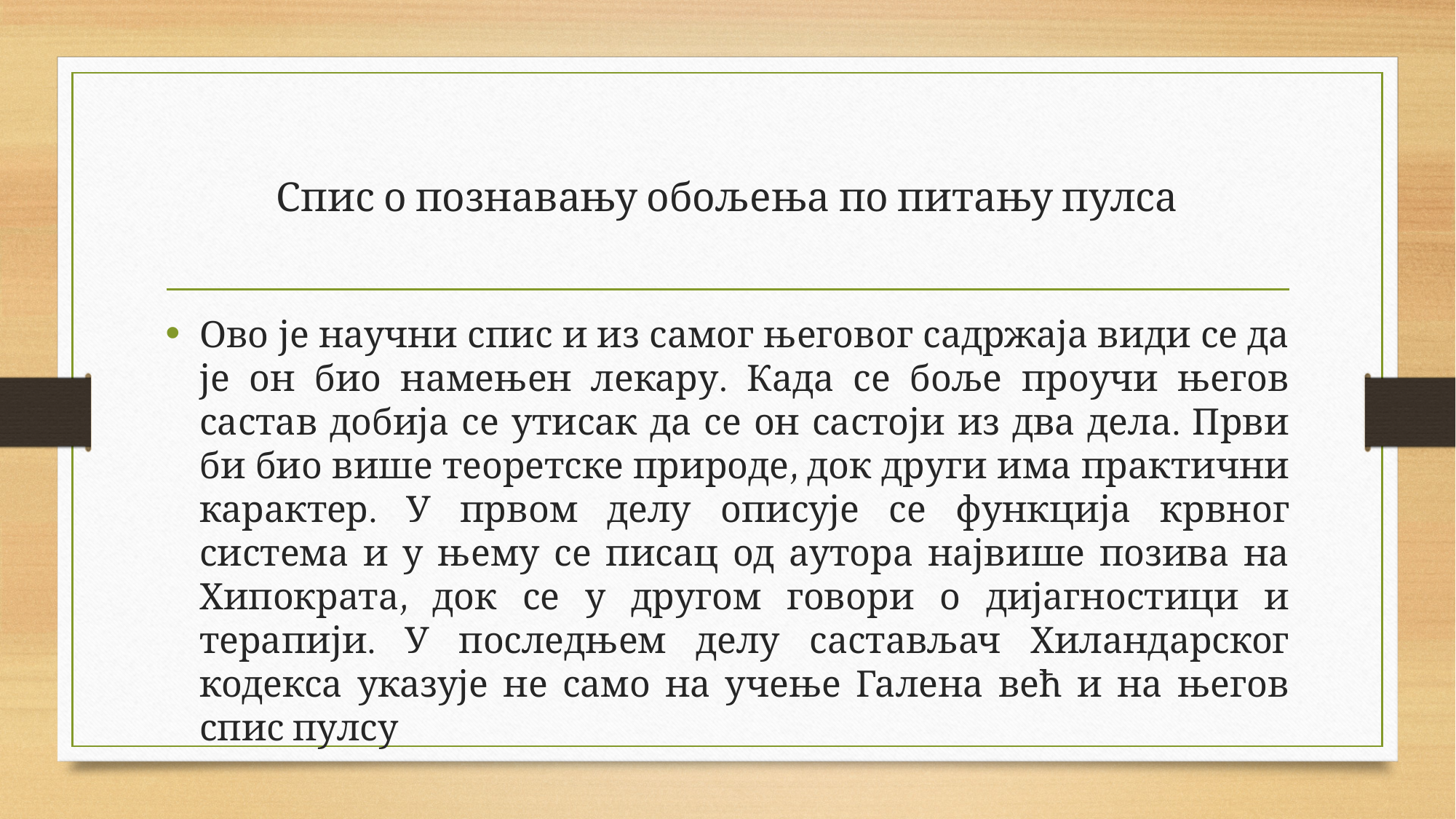

# Спис о познавању обољења по питању пулса
Ово је научни спис и из самог његовог садржаја види се да је он био намењен лекару. Када се боље проучи његов састав добија се утисак да се он састоји из два дела. Први би био више теоретске природе, док други има практични карактер. У првом делу описује се функција крвног система и у њему се писац од аутора највише позива на Хипократа, док се у другом говори о дијагностици и терапији. У последњем делу састављач Хиландарског кодекса указује не само на учење Галена већ и на његов спис пулсу